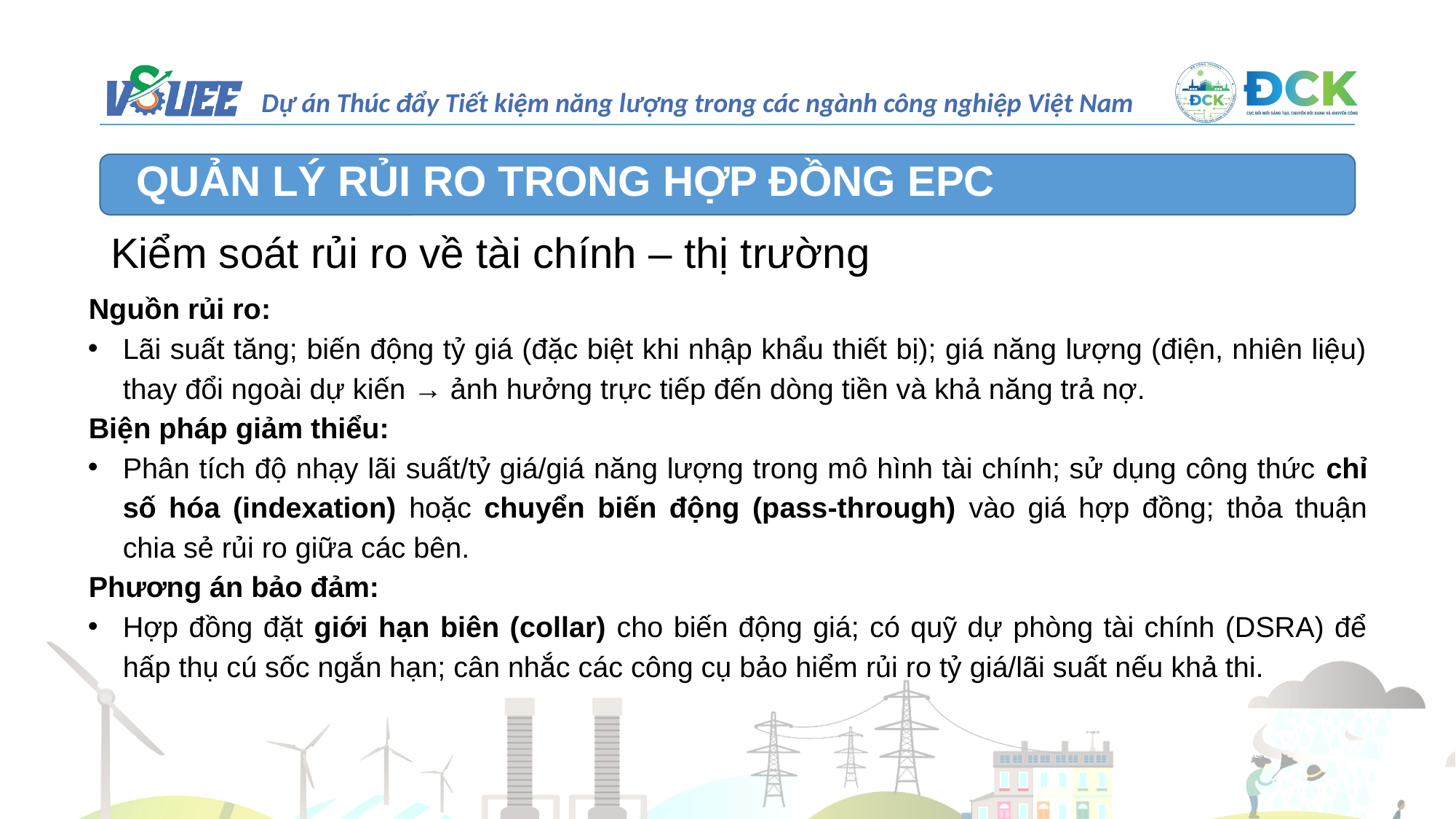

QUẢN LÝ RỦI RO TRONG HỢP ĐỒNG EPC
Kiểm soát rủi ro về tài chính – thị trường
Nguồn rủi ro:
Lãi suất tăng; biến động tỷ giá (đặc biệt khi nhập khẩu thiết bị); giá năng lượng (điện, nhiên liệu) thay đổi ngoài dự kiến → ảnh hưởng trực tiếp đến dòng tiền và khả năng trả nợ.
Biện pháp giảm thiểu:
Phân tích độ nhạy lãi suất/tỷ giá/giá năng lượng trong mô hình tài chính; sử dụng công thức chỉ số hóa (indexation) hoặc chuyển biến động (pass-through) vào giá hợp đồng; thỏa thuận chia sẻ rủi ro giữa các bên.
Phương án bảo đảm:
Hợp đồng đặt giới hạn biên (collar) cho biến động giá; có quỹ dự phòng tài chính (DSRA) để hấp thụ cú sốc ngắn hạn; cân nhắc các công cụ bảo hiểm rủi ro tỷ giá/lãi suất nếu khả thi.